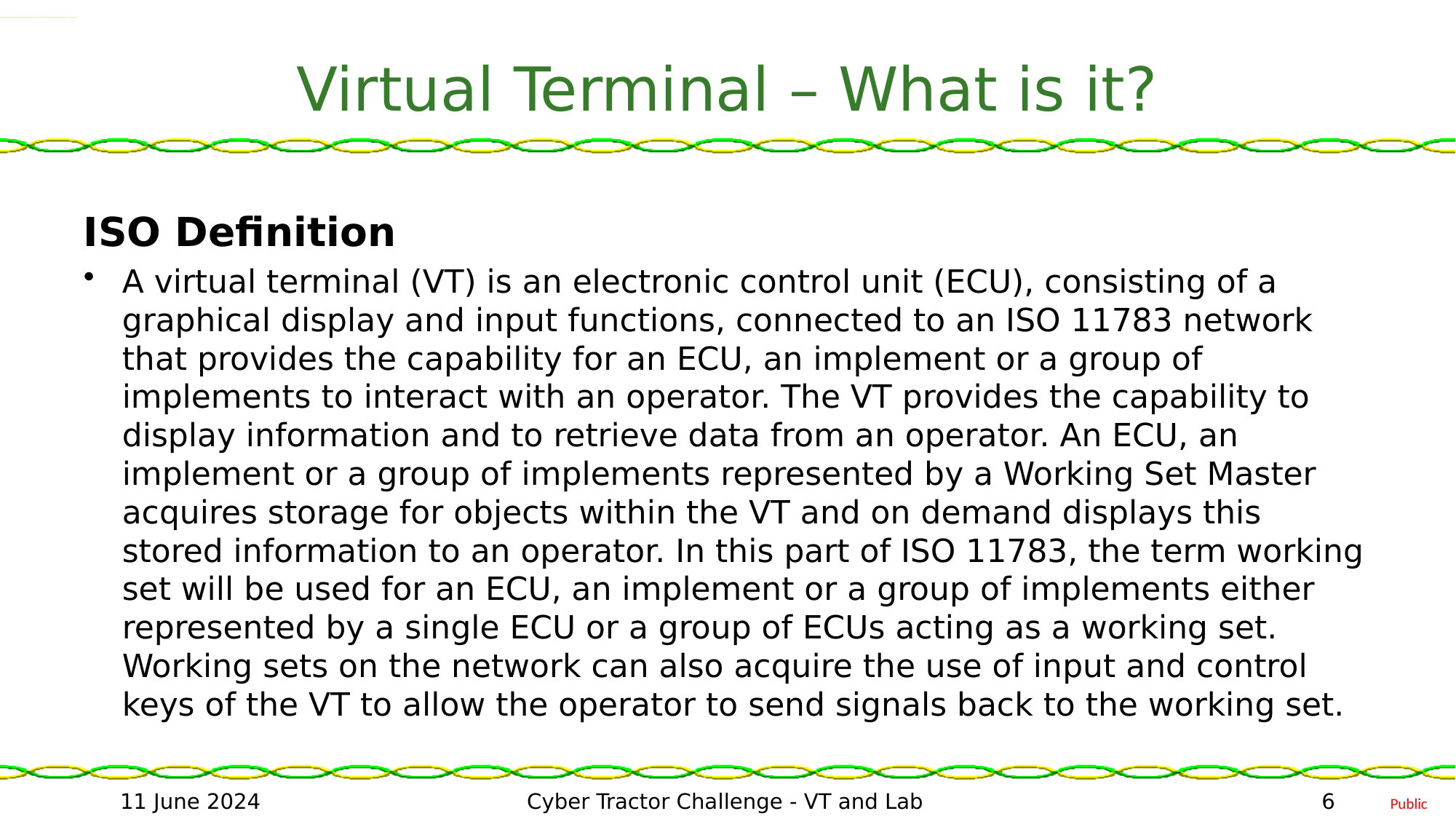

# Virtual Terminal – What is it?

ISO Definition
A virtual terminal (VT) is an electronic control unit (ECU), consisting of a graphical display and input functions, connected to an ISO 11783 network that provides the capability for an ECU, an implement or a group of implements to interact with an operator. The VT provides the capability to display information and to retrieve data from an operator. An ECU, an implement or a group of implements represented by a Working Set Master acquires storage for objects within the VT and on demand displays this stored information to an operator. In this part of ISO 11783, the term working set will be used for an ECU, an implement or a group of implements either represented by a single ECU or a group of ECUs acting as a working set. Working sets on the network can also acquire the use of input and control keys of the VT to allow the operator to send signals back to the working set.

11 June 2024
Cyber Tractor Challenge - VT and Lab
6